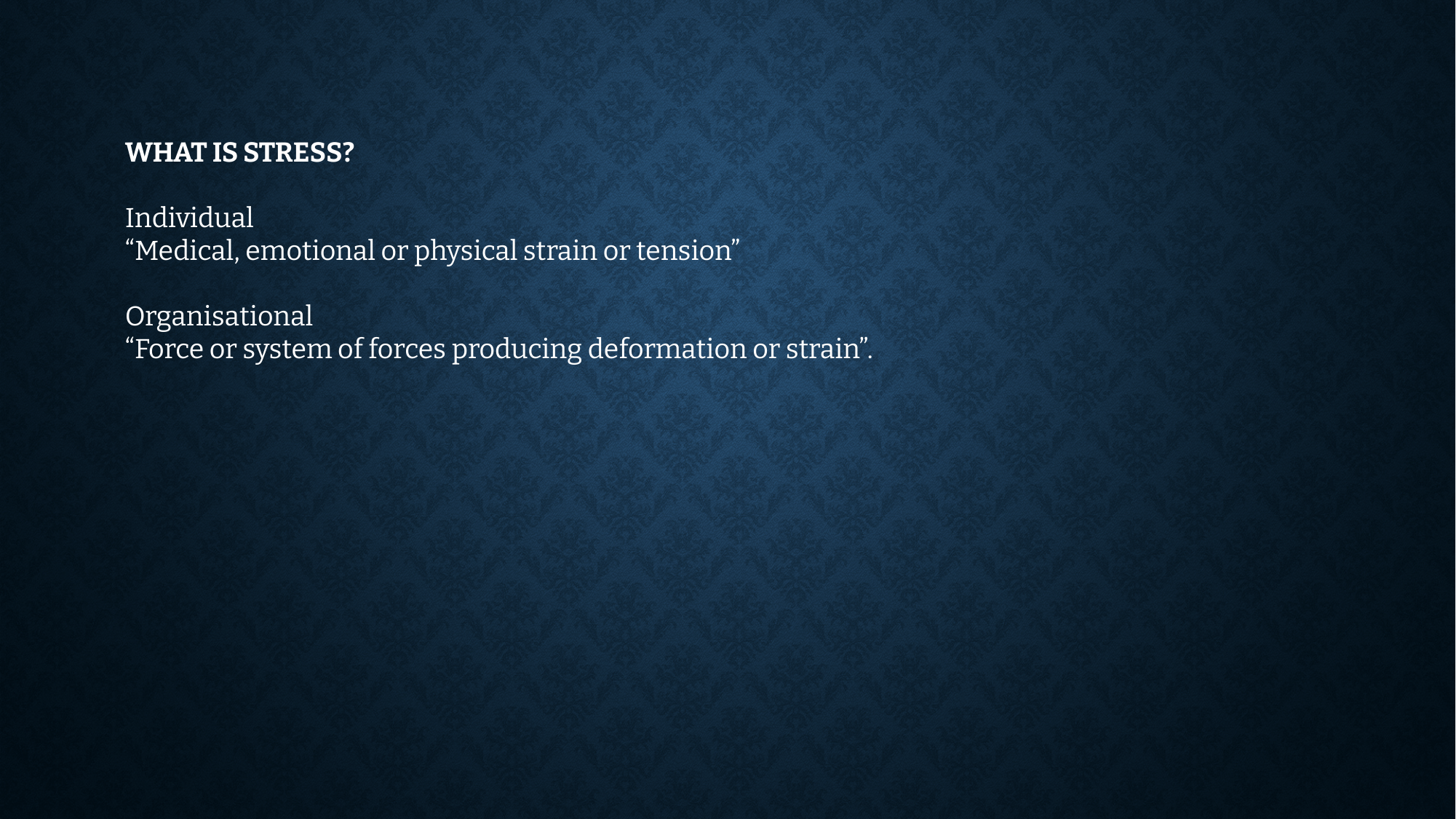

WHAT IS STRESS?

Individual
“Medical, emotional or physical strain or tension”

Organisational
“Force or system of forces producing deformation or strain”.